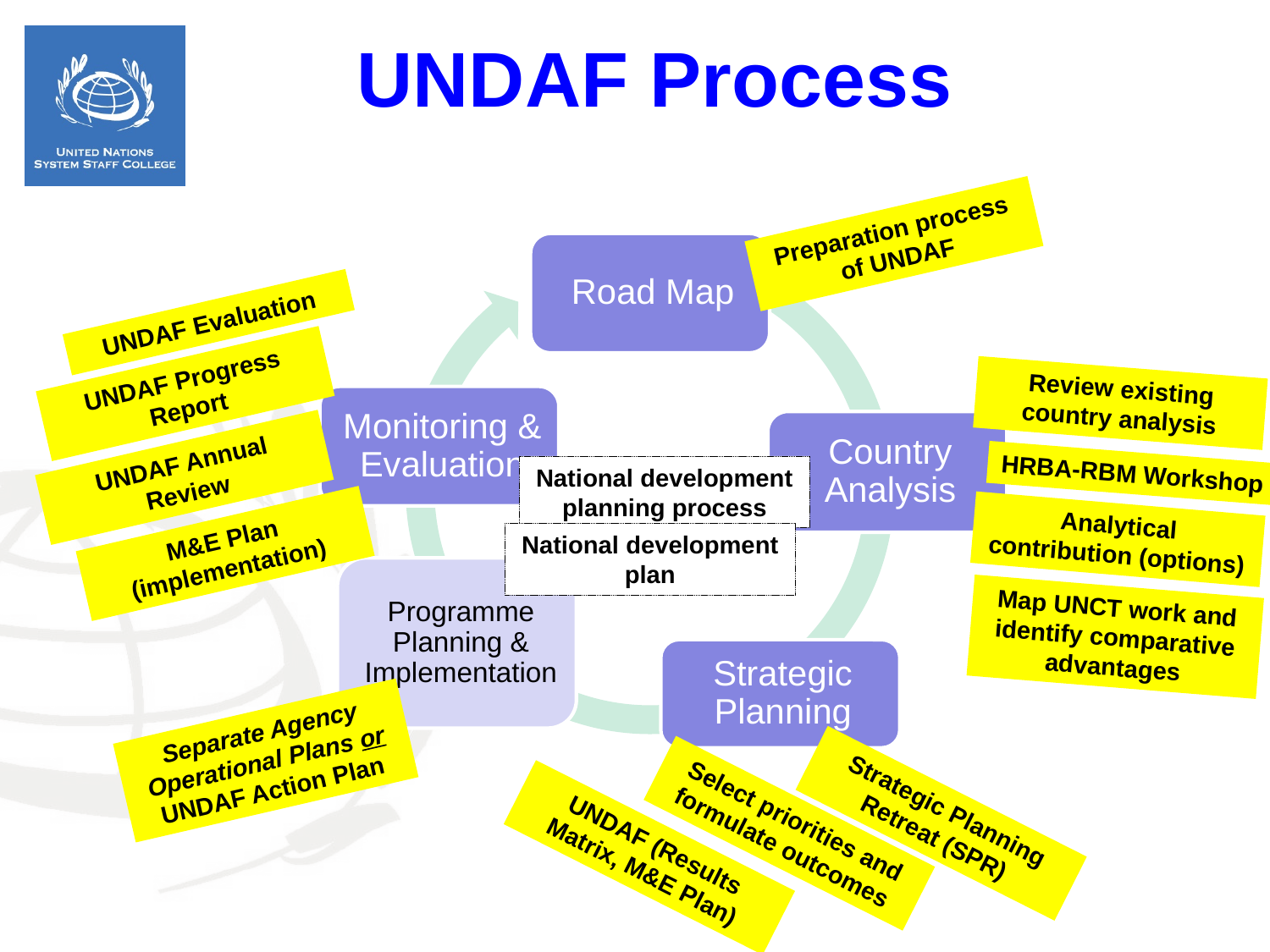

UNDAF Process
Preparation process of UNDAF
Road Map
Country Analysis
Strategic Planning
Programme Planning & Implementation
Monitoring & Evaluation
UNDAF Evaluation
UNDAF Progress Report
Review existing country analysis
UNDAF Annual Review
HRBA-RBM Workshop
National development planning process
Analytical contribution (options)
M&E Plan (implementation)
National development plan
Map UNCT work and identify comparative advantages
Separate Agency Operational Plans or UNDAF Action Plan
Strategic Planning Retreat (SPR)
Select priorities and formulate outcomes
UNDAF (Results Matrix, M&E Plan)